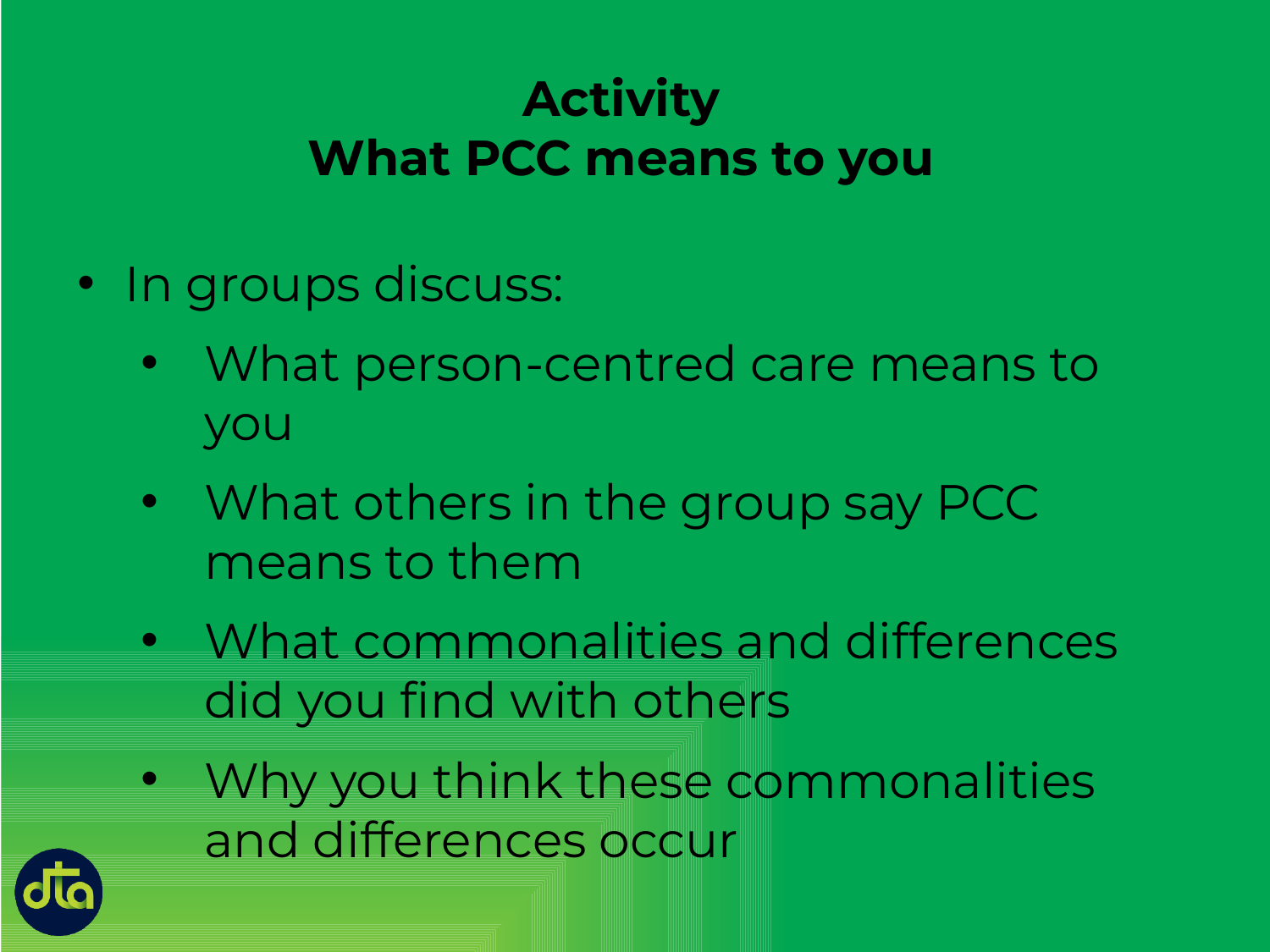

Activity
What PCC means to you
In groups discuss:
What person-centred care means to you
What others in the group say PCC means to them
What commonalities and differences did you find with others
Why you think these commonalities and differences occur